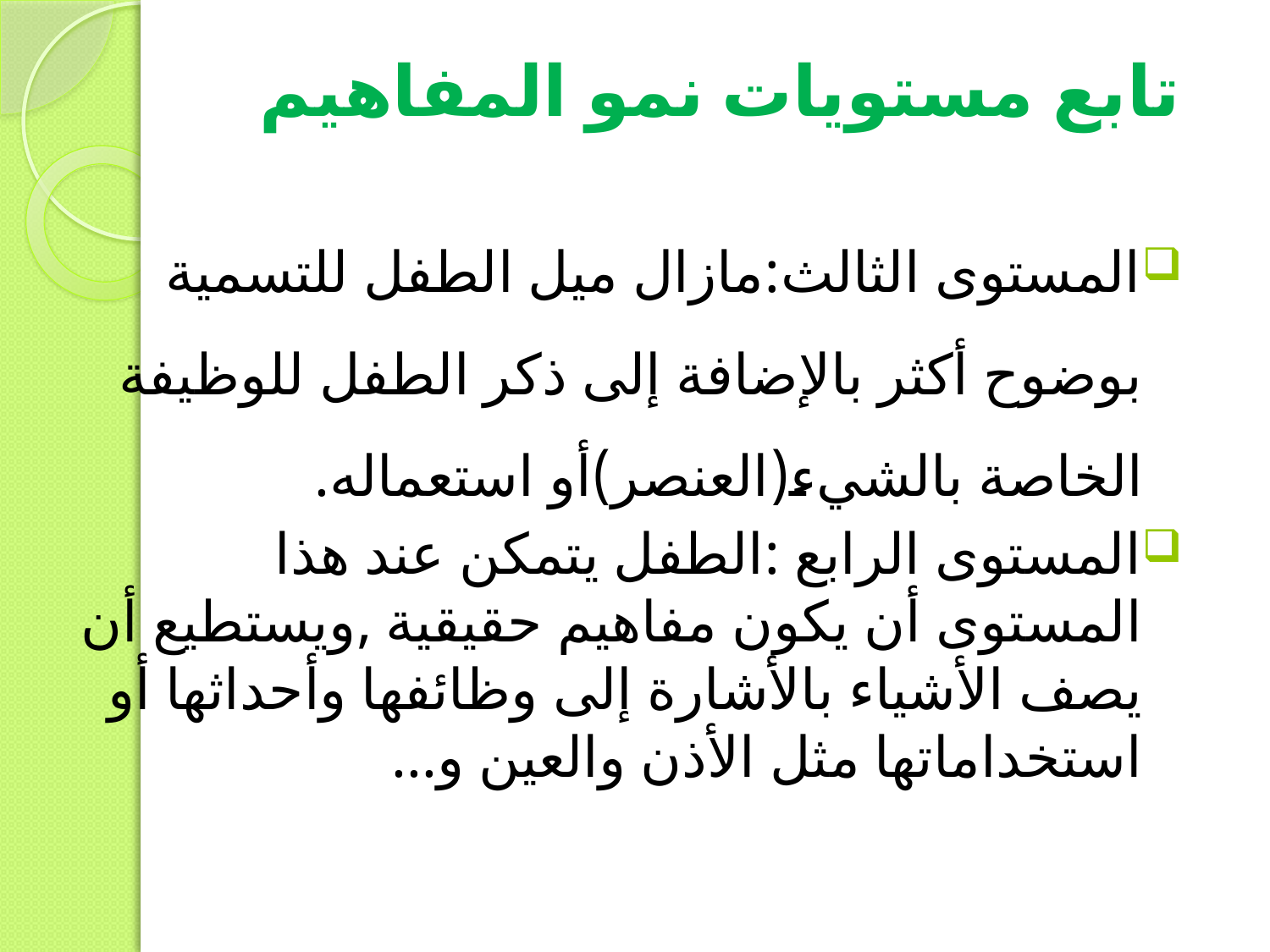

# تابع مستويات نمو المفاهيم
المستوى الثالث:مازال ميل الطفل للتسمية بوضوح أكثر بالإضافة إلى ذكر الطفل للوظيفة الخاصة بالشيء(العنصر)أو استعماله.
المستوى الرابع :الطفل يتمكن عند هذا المستوى أن يكون مفاهيم حقيقية ,ويستطيع أن يصف الأشياء بالأشارة إلى وظائفها وأحداثها أو استخداماتها مثل الأذن والعين و...